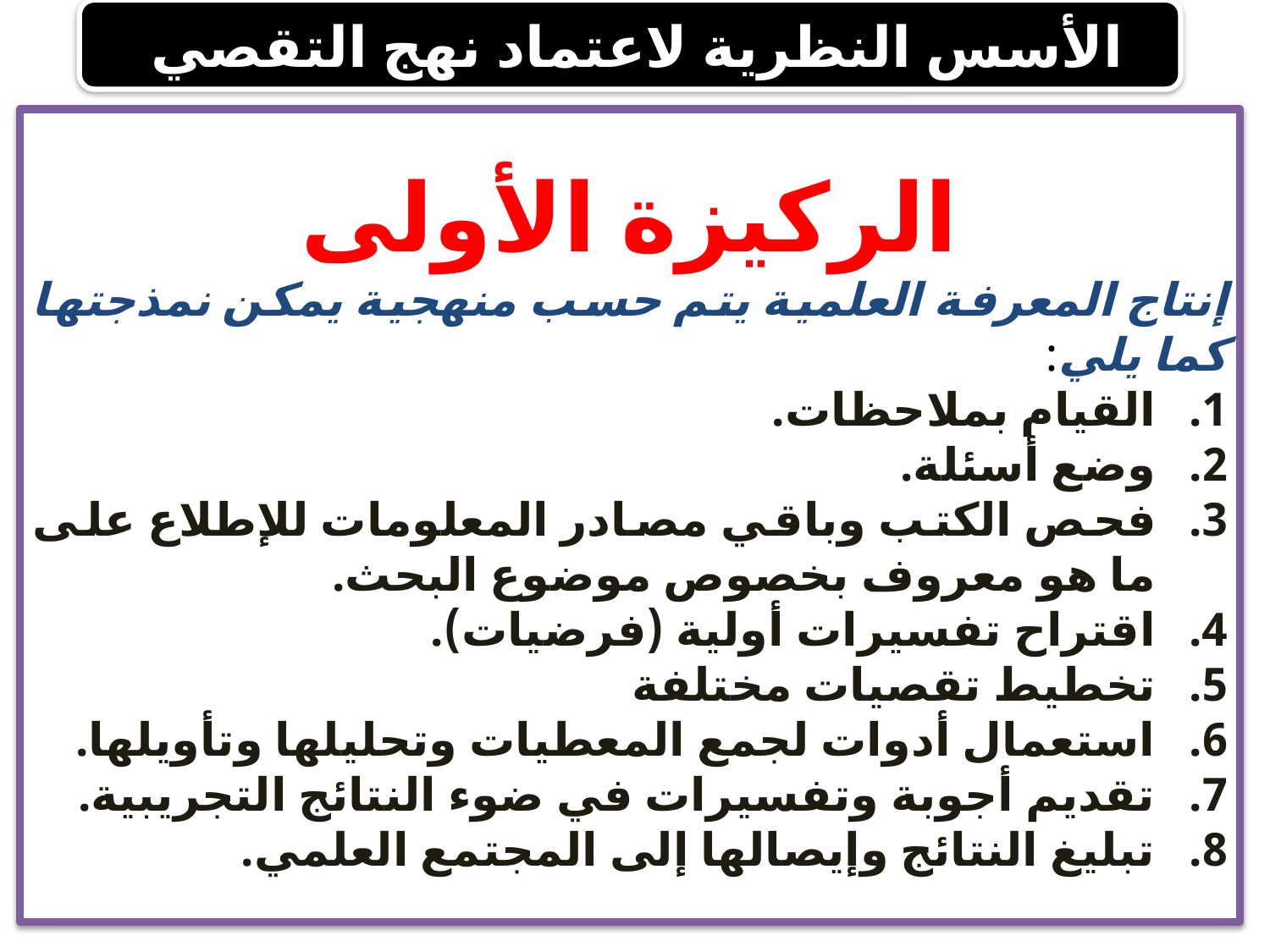

الأسس النظرية لاعتماد نهج التقصي

الركيزة الأولى
	إنتاج المعرفة العلمية يتم حسب منهجية يمكن نمذجتها كما يلي:
القيام بملاحظات.
وضع أسئلة.
فحص الكتب وباقي مصادر المعلومات للإطلاع على ما هو معروف بخصوص موضوع البحث.
اقتراح تفسيرات أولية (فرضيات).
تخطيط تقصيات مختلفة
استعمال أدوات لجمع المعطيات وتحليلها وتأويلها.
تقديم أجوبة وتفسيرات في ضوء النتائج التجريبية.
تبليغ النتائج وإيصالها إلى المجتمع العلمي.